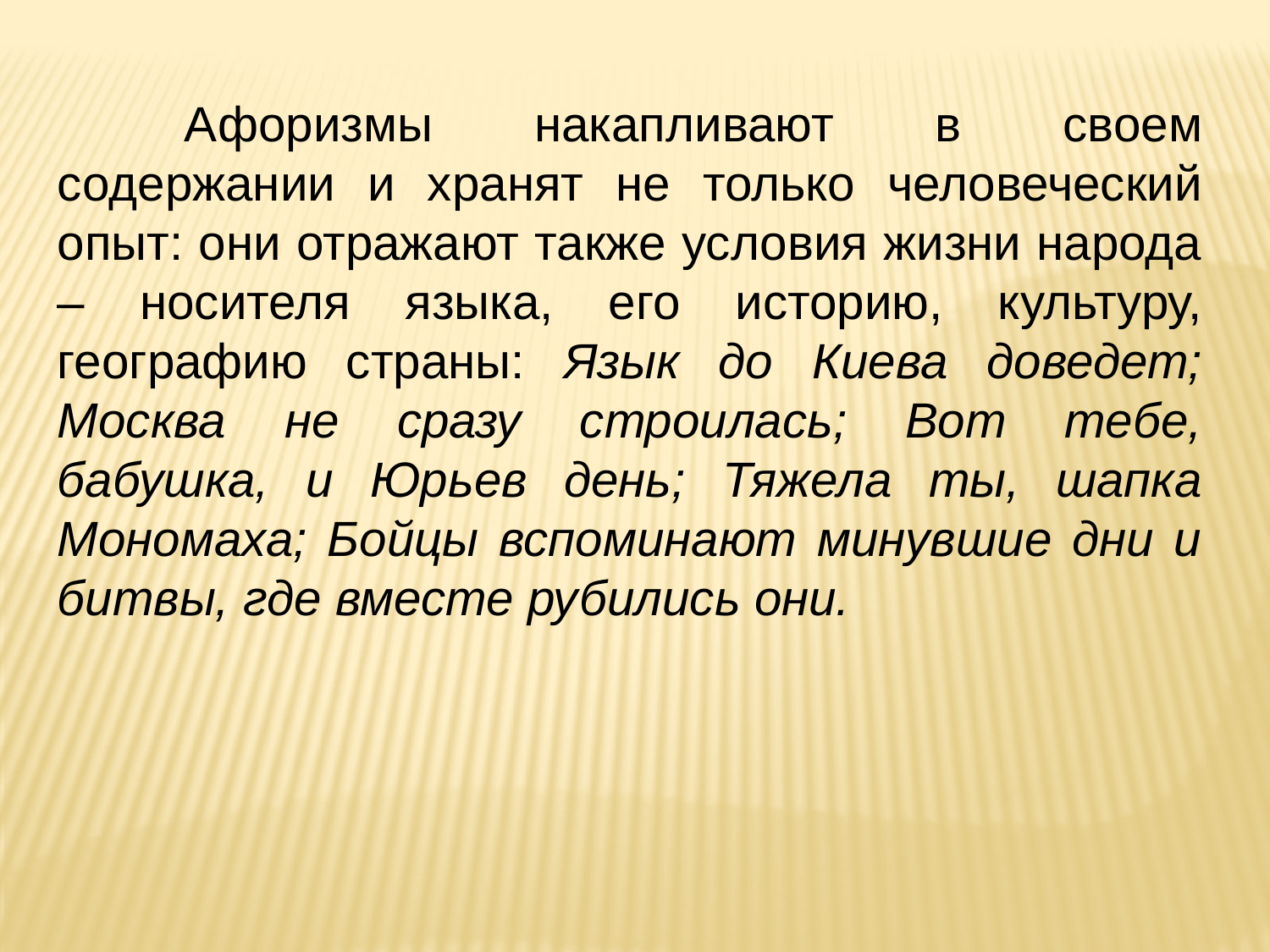

Афоризмы накапливают в своем содержании и хранят не только человеческий опыт: они отражают также условия жизни народа – носителя языка, его историю, культуру, географию страны: Язык до Киева доведет; Москва не сразу строилась; Вот тебе, бабушка, и Юрьев день; Тяжела ты, шапка Мономаха; Бойцы вспоминают минувшие дни и битвы, где вместе рубились они.